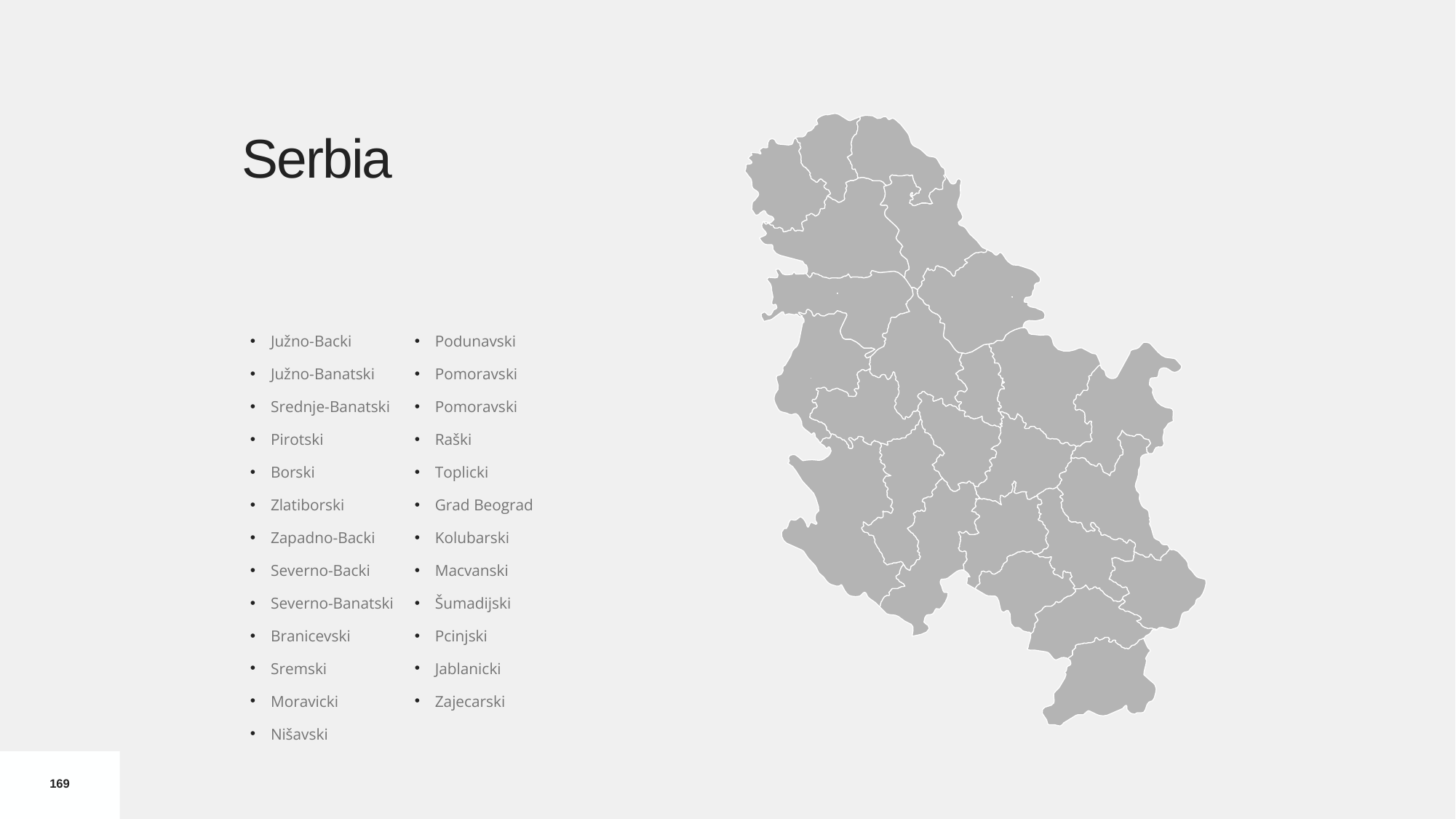

# Serbia

Južno-Backi
Južno-Banatski
Srednje-Banatski
Pirotski
Borski
Zlatiborski
Zapadno-Backi
Severno-Backi
Severno-Banatski
Branicevski
Sremski
Moravicki
Nišavski
Podunavski
Pomoravski
Pomoravski
Raški
Toplicki
Grad Beograd
Kolubarski
Macvanski
Šumadijski
Pcinjski
Jablanicki
Zajecarski